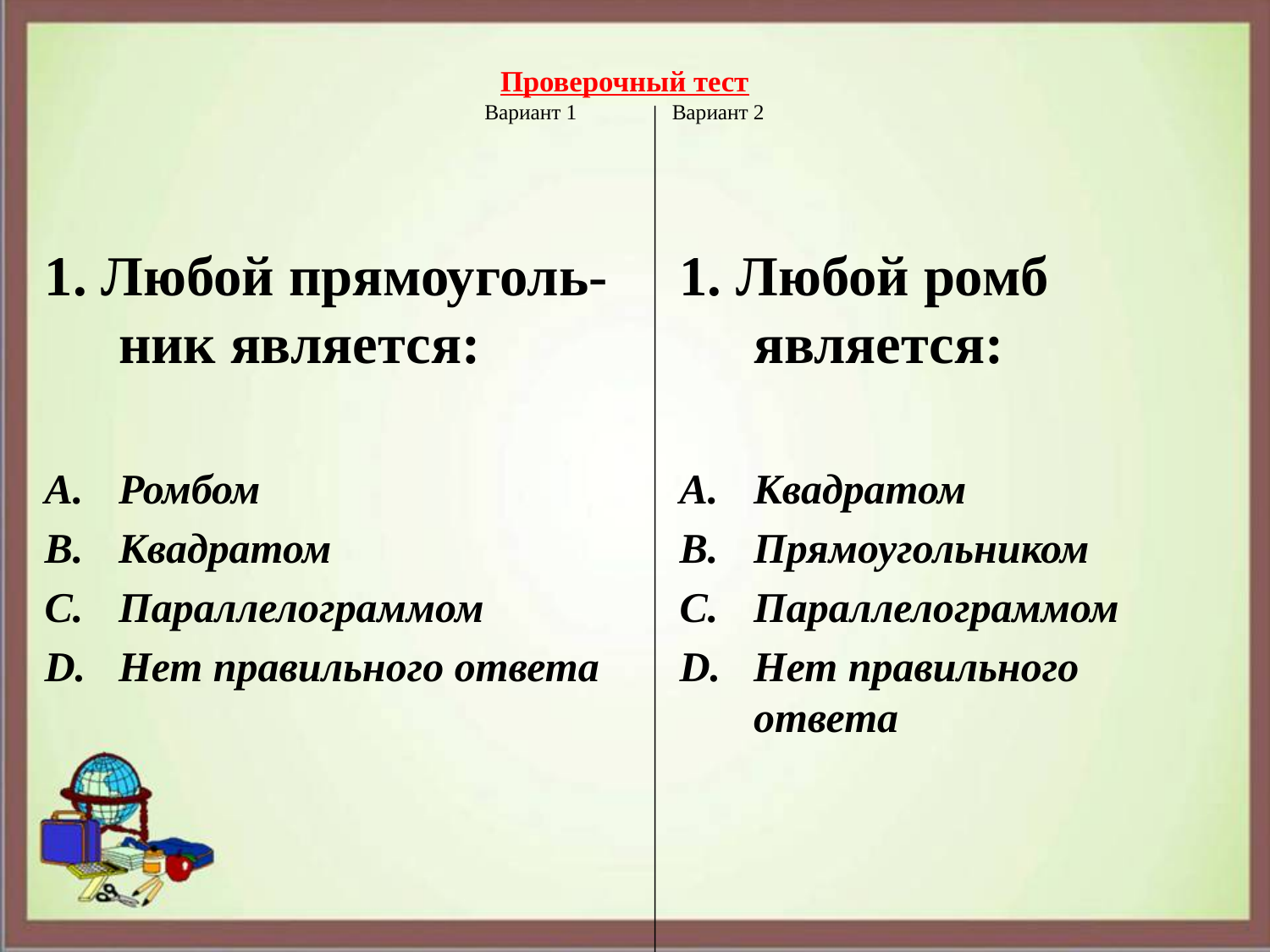

# Проверочный тест Вариант 1                  Вариант 2

1. Любой прямоуголь-ник является:

Ромбом
Квадратом
Параллелограммом
Нет правильного ответа
1. Любой ромб является:

Квадратом
Прямоугольником
Параллелограммом
Нет правильного ответа